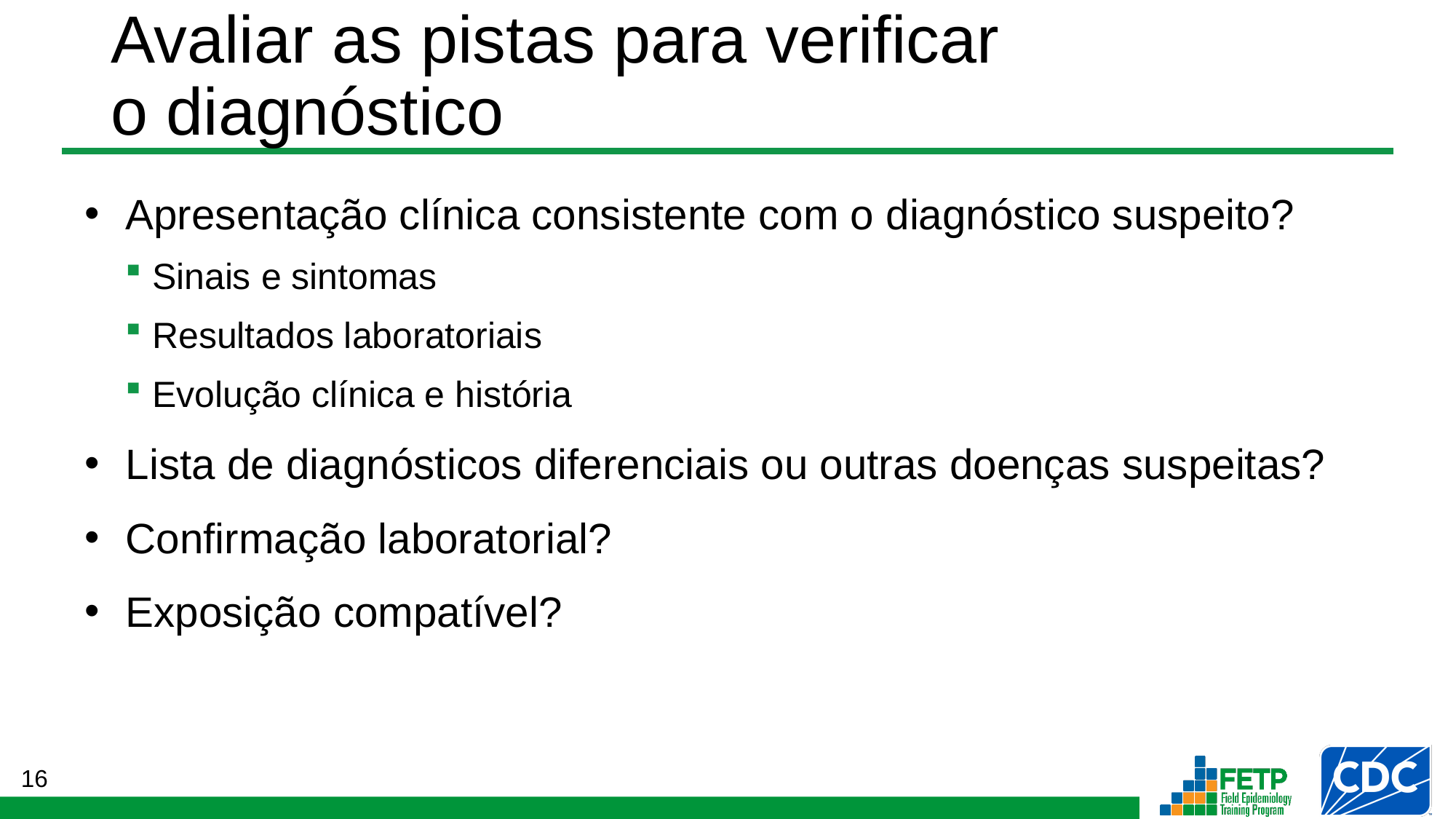

# Avaliar as pistas para verificar o diagnóstico
Apresentação clínica consistente com o diagnóstico suspeito?
Sinais e sintomas
Resultados laboratoriais
Evolução clínica e história
Lista de diagnósticos diferenciais ou outras doenças suspeitas?
Confirmação laboratorial?
Exposição compatível?